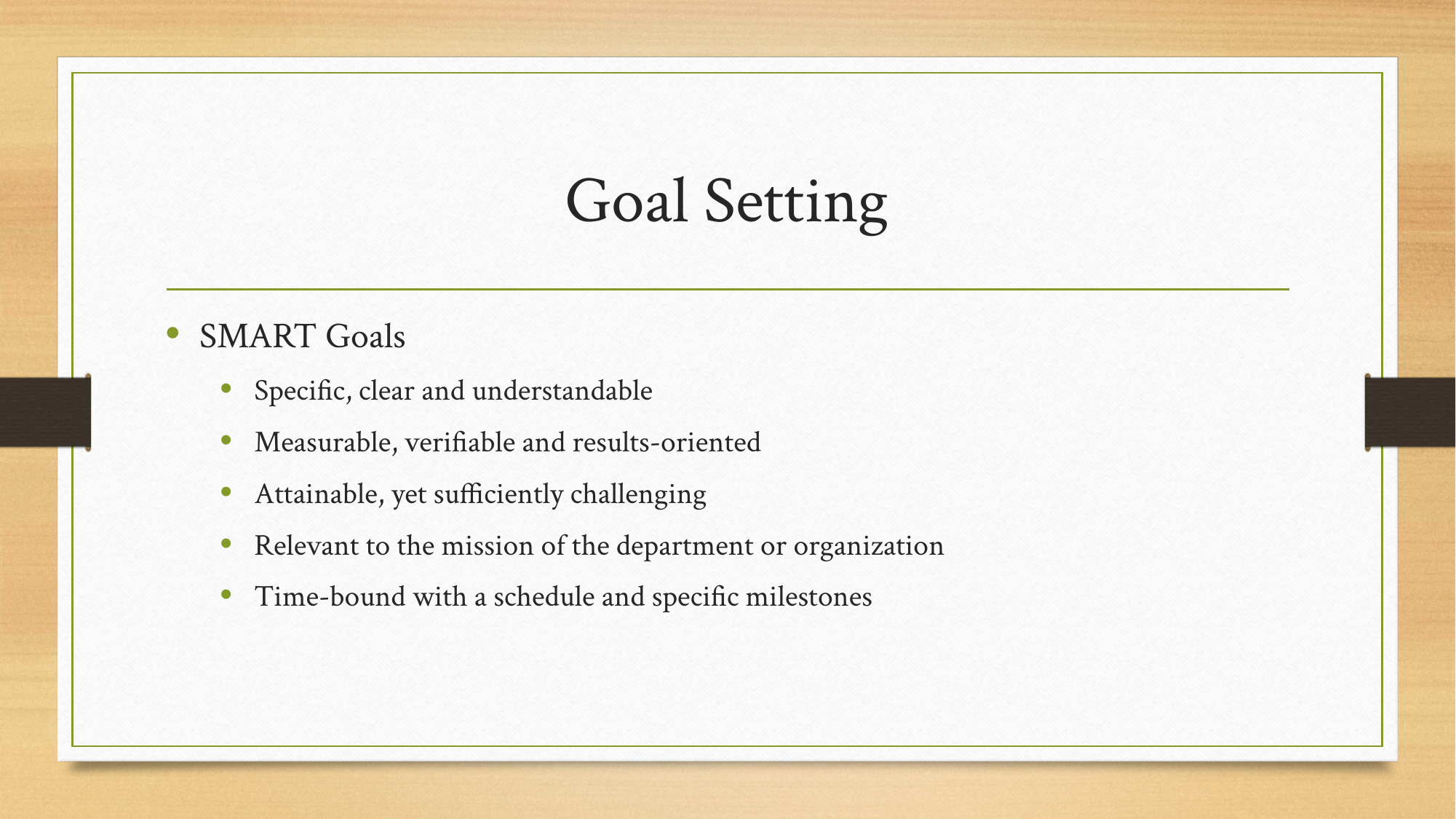

# Goal Setting
SMART Goals
Specific, clear and understandable
Measurable, verifiable and results-oriented
Attainable, yet sufficiently challenging
Relevant to the mission of the department or organization
Time-bound with a schedule and specific milestones